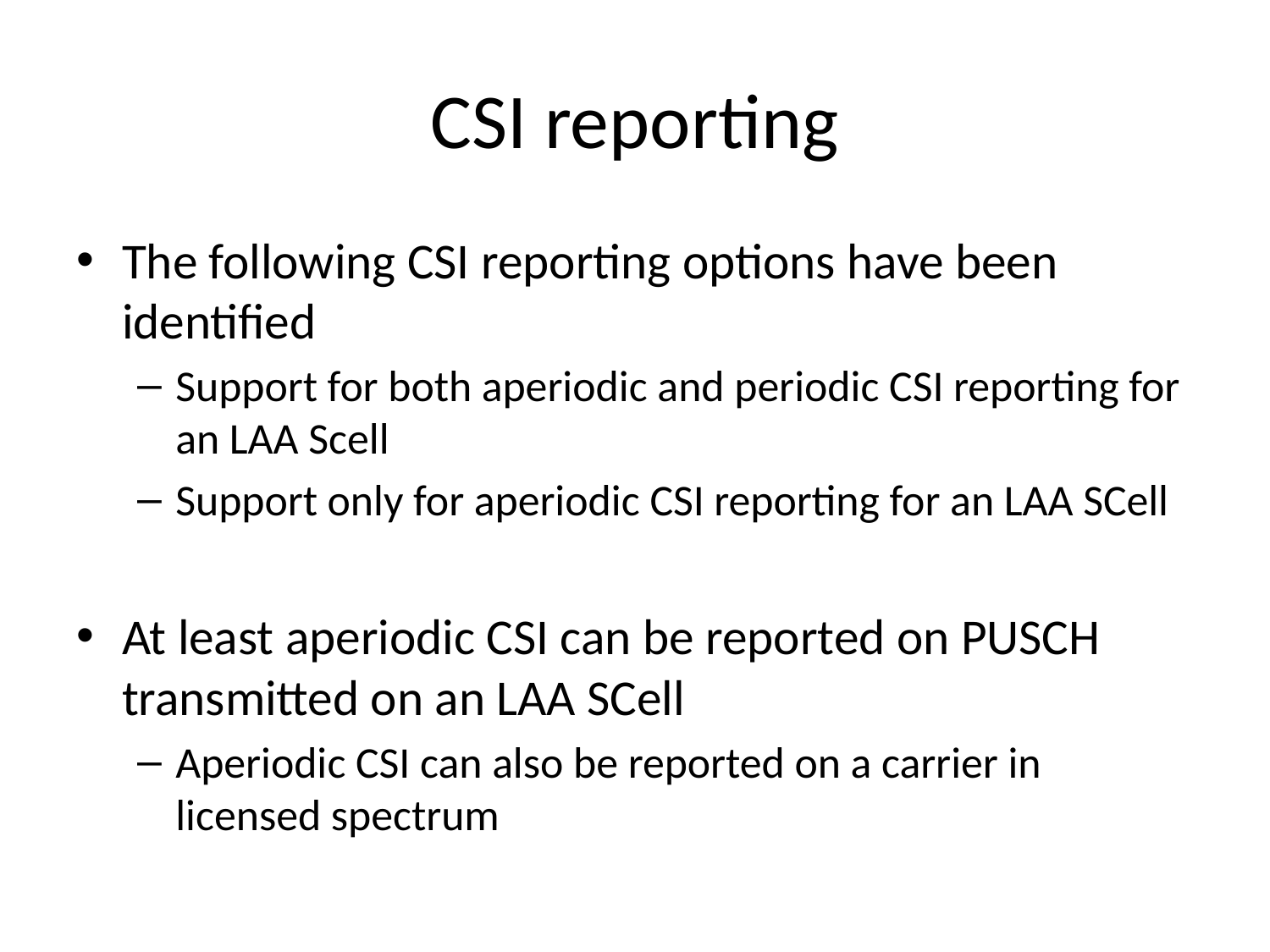

# CSI reporting
The following CSI reporting options have been identified
Support for both aperiodic and periodic CSI reporting for an LAA Scell
Support only for aperiodic CSI reporting for an LAA SCell

At least aperiodic CSI can be reported on PUSCH transmitted on an LAA SCell
Aperiodic CSI can also be reported on a carrier in licensed spectrum